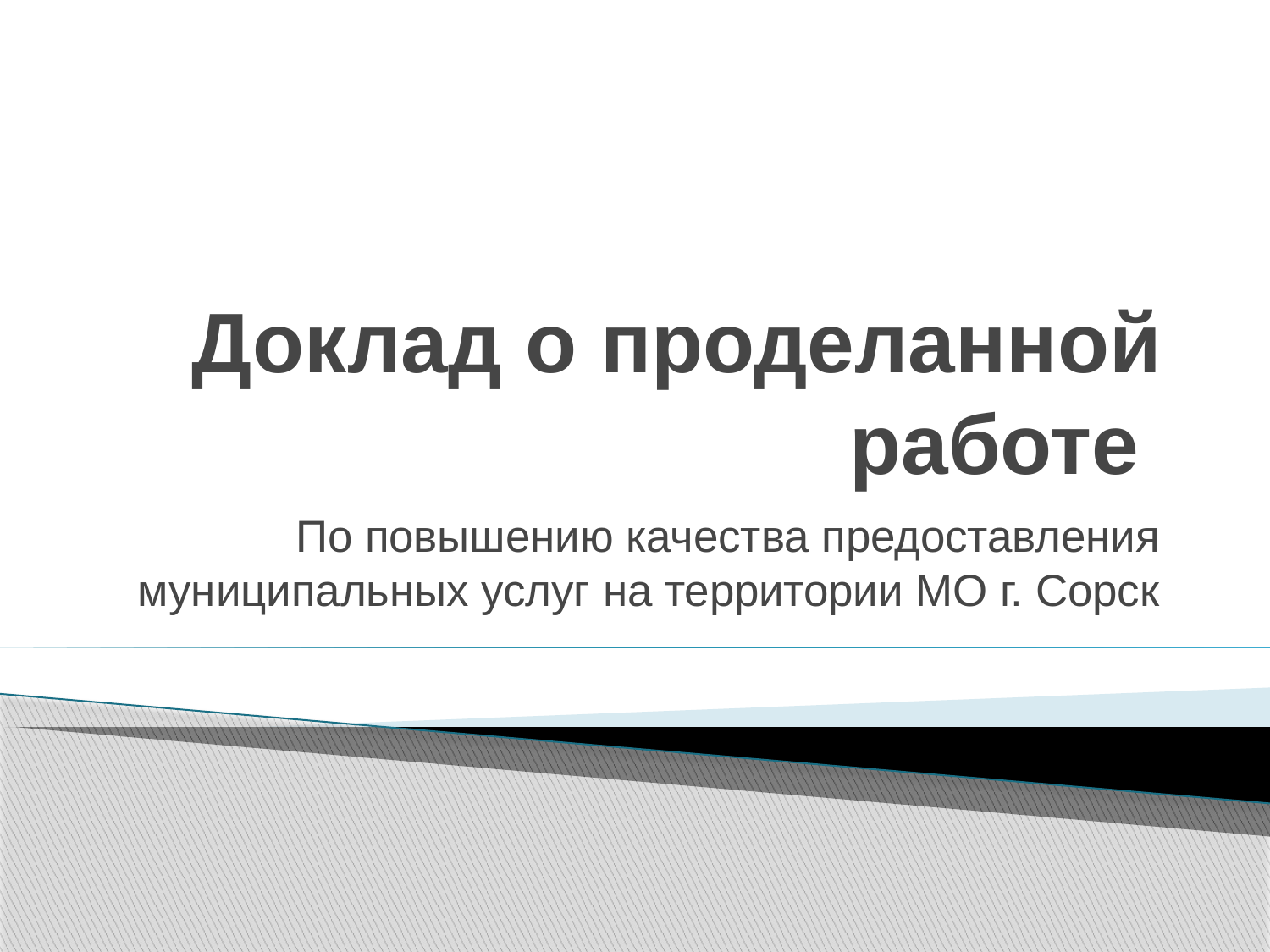

# Доклад о проделанной работе
По повышению качества предоставления муниципальных услуг на территории МО г. Сорск